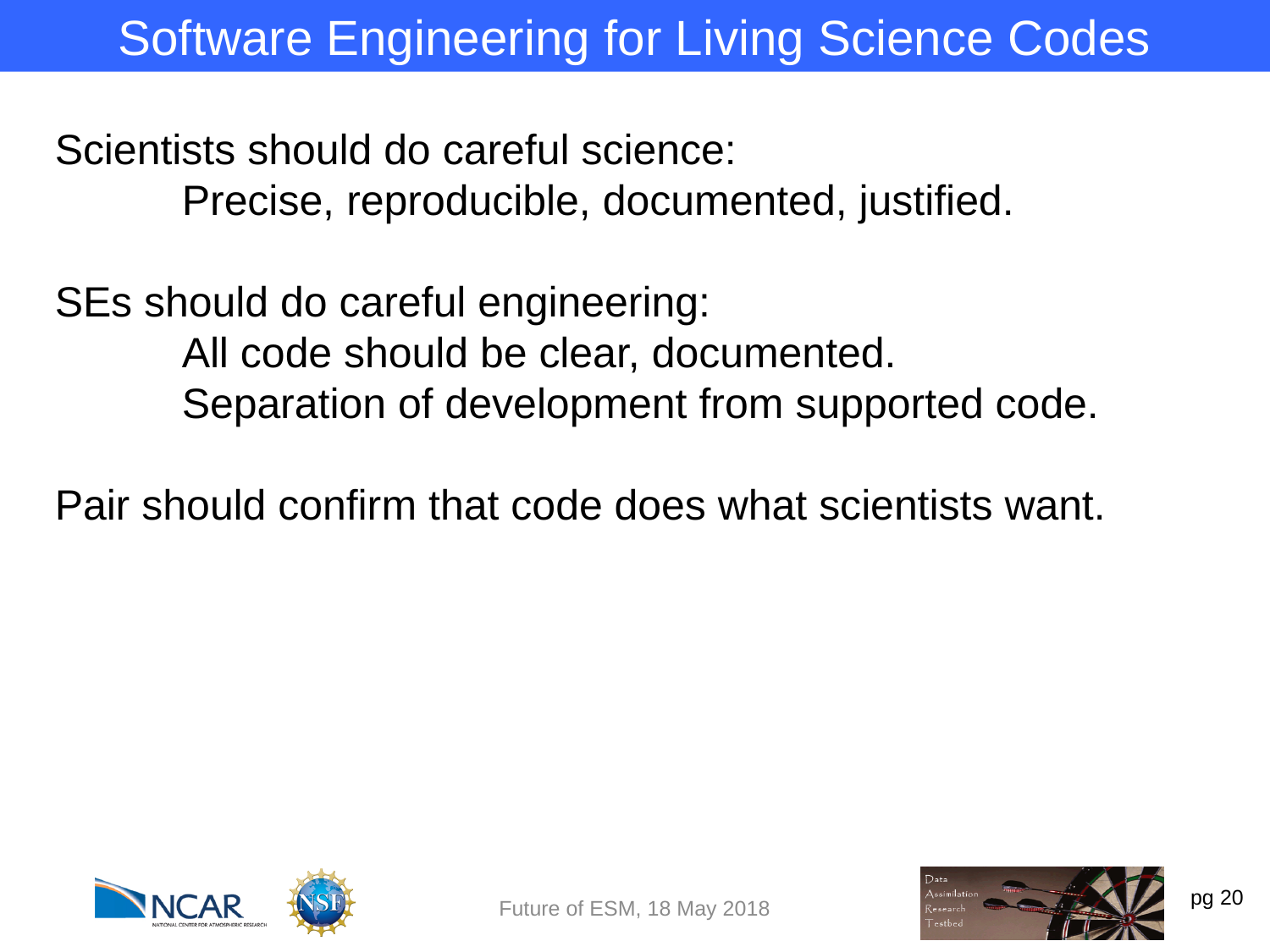

Software Engineering for Living Science Codes
Scientists should do careful science:
	Precise, reproducible, documented, justified.

SEs should do careful engineering:
	All code should be clear, documented.
	Separation of development from supported code.

Pair should confirm that code does what scientists want.
Future of ESM, 18 May 2018